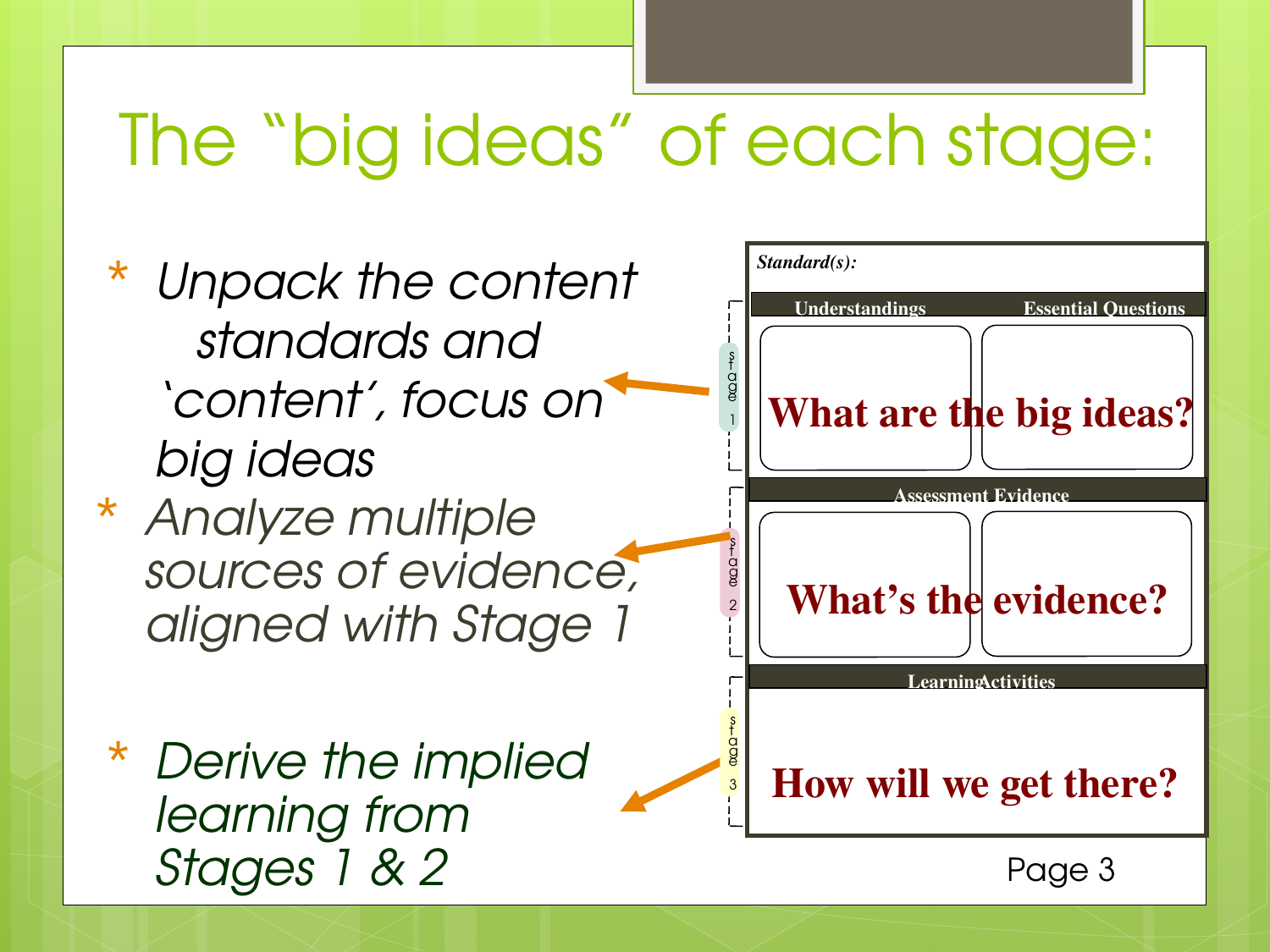

# The “big ideas” of each stage:
Unpack the content       standards and ‘content’, focus on big ideas

Standard(s):

    Understandings                    Essential Questions

s

t

a

g

e

1

Assessment Evidence

Performance
T
ask(s):
Other Evidence:

s

t

a

g

e

2

Learning
Activities

s

t

a

g

e

3

What are the big ideas?
What’s the evidence?
How will we get there?

Analyze multiple sources of evidence, aligned with Stage 1

Derive the implied learning from Stages 1 & 2

Page 3